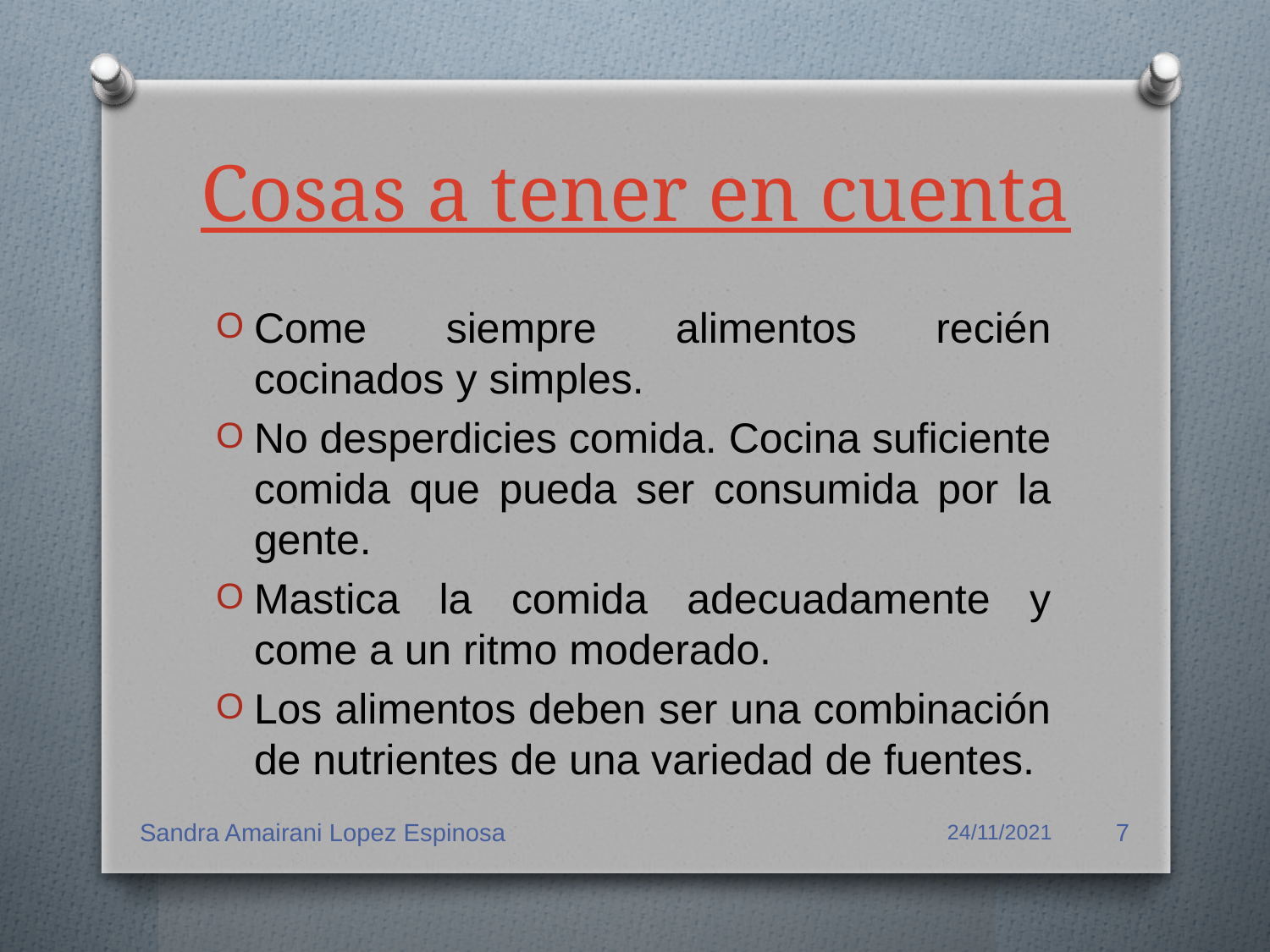

# Cosas a tener en cuenta
Come siempre alimentos recién cocinados y simples.
No desperdicies comida. Cocina suficiente comida que pueda ser consumida por la gente.
Mastica la comida adecuadamente y come a un ritmo moderado.
Los alimentos deben ser una combinación de nutrientes de una variedad de fuentes.

Sandra Amairani Lopez Espinosa
24/11/2021
7